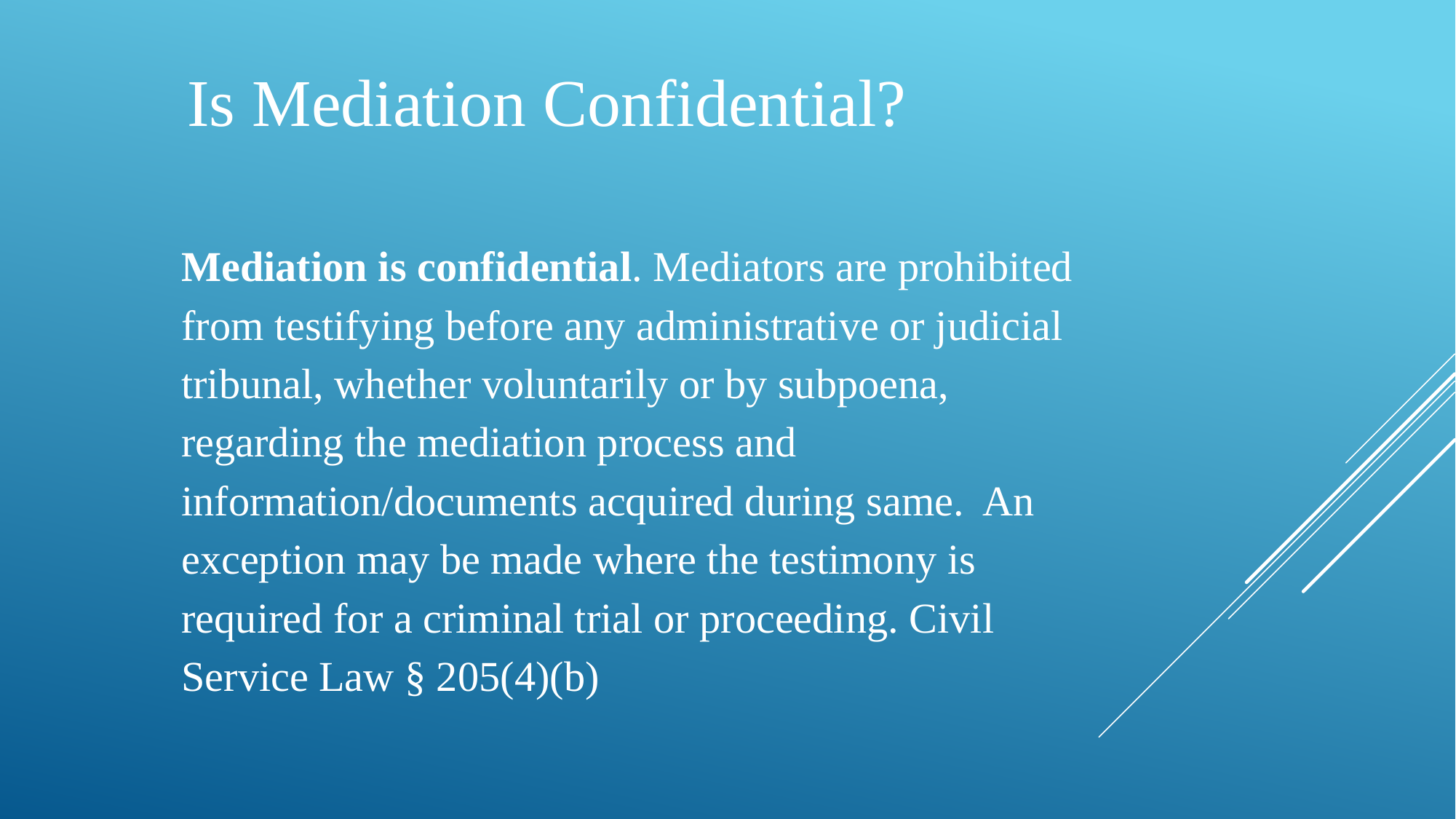

Is Mediation Confidential?

Mediation is confidential. Mediators are prohibited from testifying before any administrative or judicial tribunal, whether voluntarily or by subpoena, regarding the mediation process and information/documents acquired during same.  An exception may be made where the testimony is required for a criminal trial or proceeding. Civil Service Law § 205(4)(b)